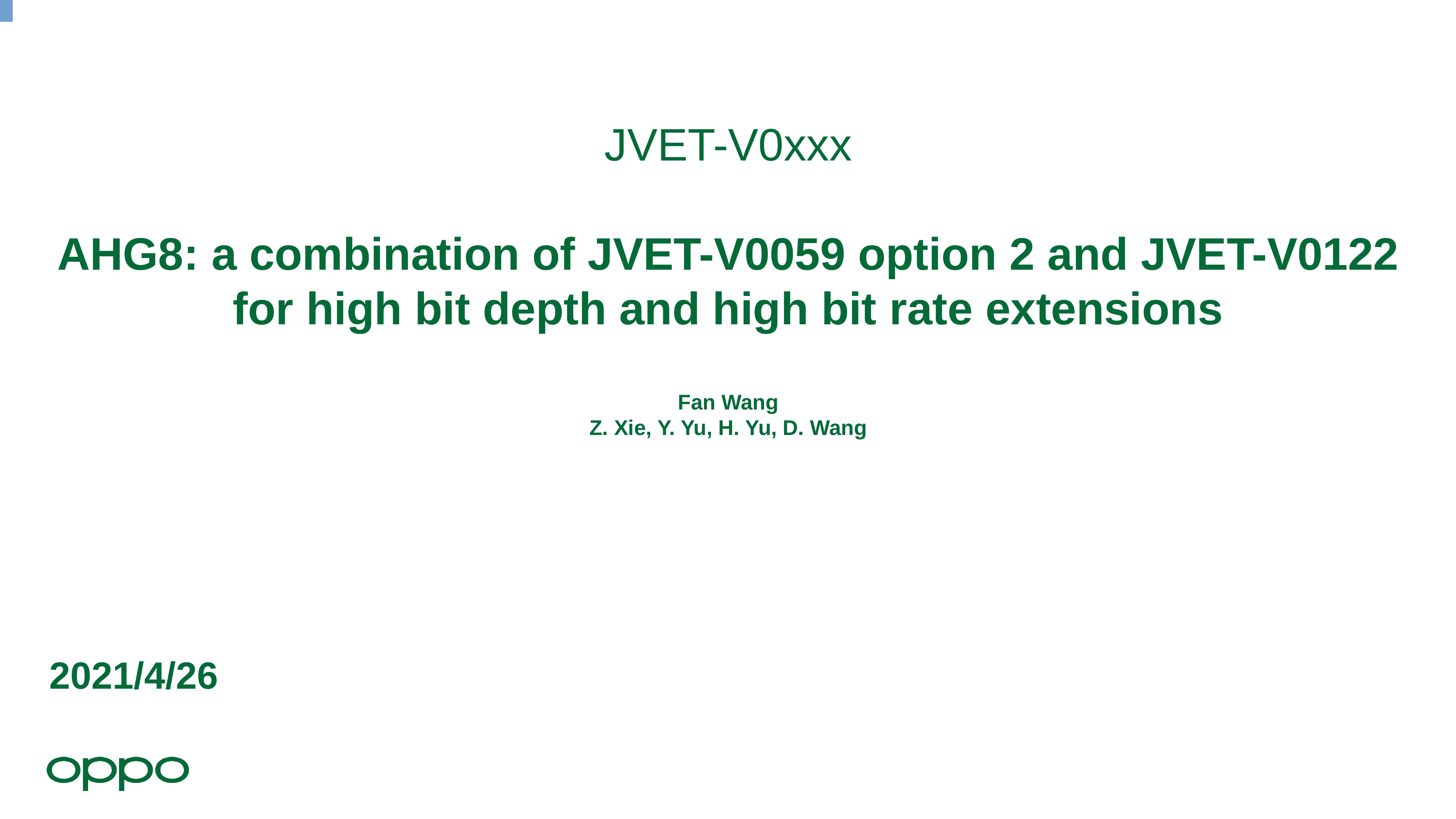

# JVET-V0xxx AHG8: a combination of JVET-V0059 option 2 and JVET-V0122 for high bit depth and high bit rate extensions Fan Wang Z. Xie, Y. Yu, H. Yu, D. Wang